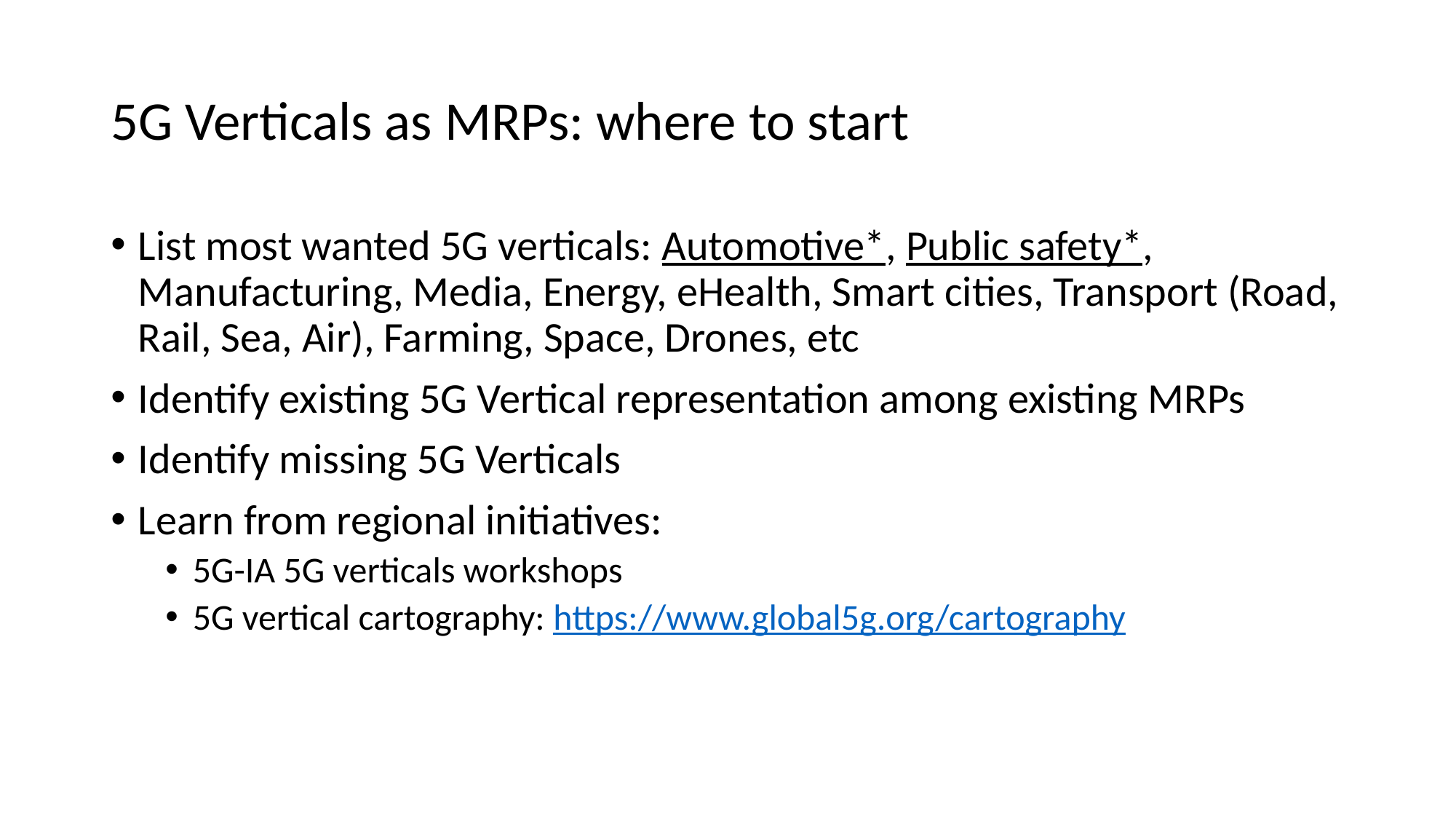

# 5G Verticals as MRPs: where to start
List most wanted 5G verticals: Automotive*, Public safety*, Manufacturing, Media, Energy, eHealth, Smart cities, Transport (Road, Rail, Sea, Air), Farming, Space, Drones, etc
Identify existing 5G Vertical representation among existing MRPs
Identify missing 5G Verticals
Learn from regional initiatives:
5G-IA 5G verticals workshops
5G vertical cartography: https://www.global5g.org/cartography